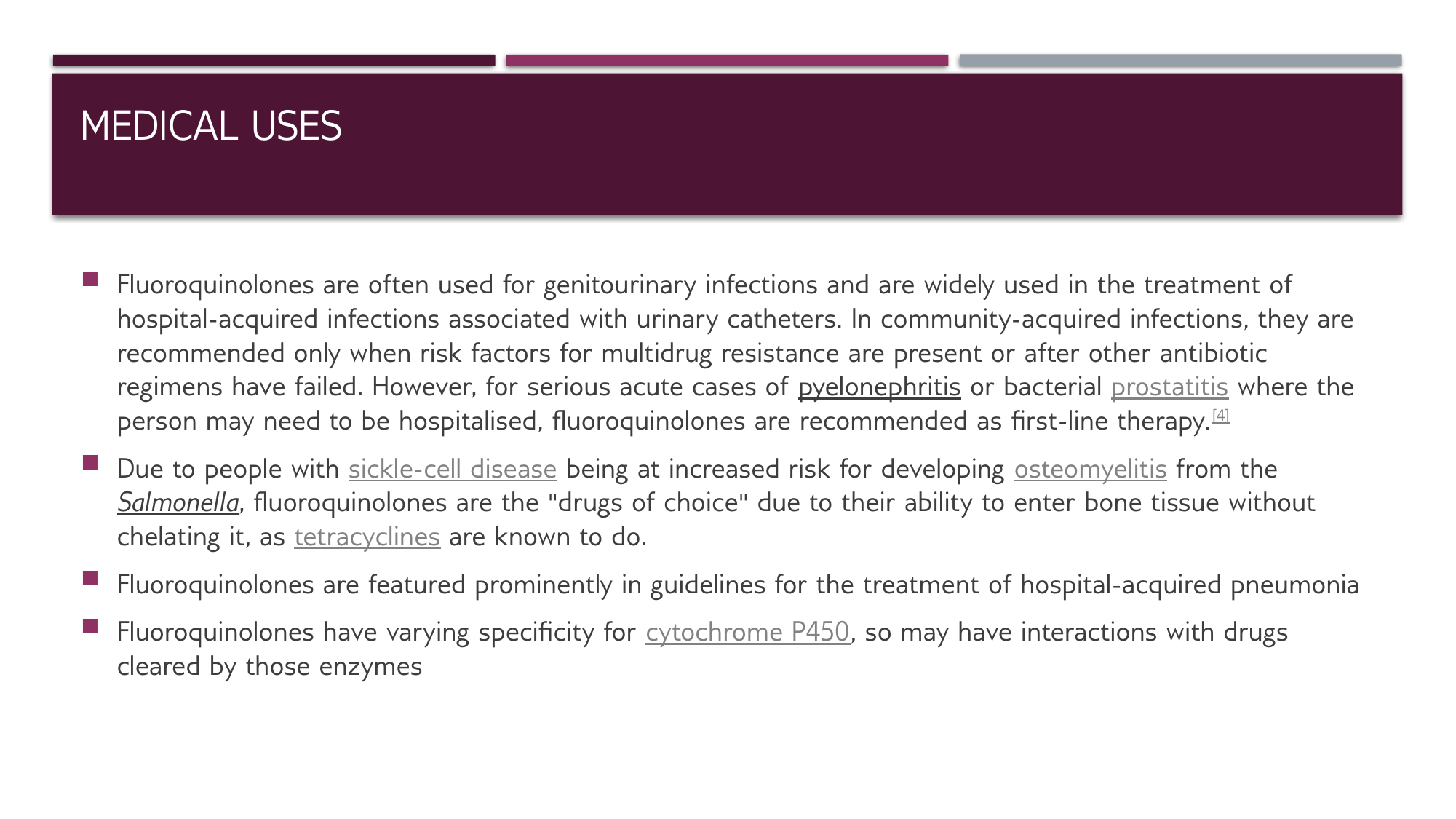

# Medical uses
Fluoroquinolones are often used for genitourinary infections and are widely used in the treatment of hospital-acquired infections associated with urinary catheters. In community-acquired infections, they are recommended only when risk factors for multidrug resistance are present or after other antibiotic regimens have failed. However, for serious acute cases of pyelonephritis or bacterial prostatitis where the person may need to be hospitalised, fluoroquinolones are recommended as first-line therapy.[4]
Due to people with sickle-cell disease being at increased risk for developing osteomyelitis from the Salmonella, fluoroquinolones are the "drugs of choice" due to their ability to enter bone tissue without chelating it, as tetracyclines are known to do.
Fluoroquinolones are featured prominently in guidelines for the treatment of hospital-acquired pneumonia
Fluoroquinolones have varying specificity for cytochrome P450, so may have interactions with drugs cleared by those enzymes